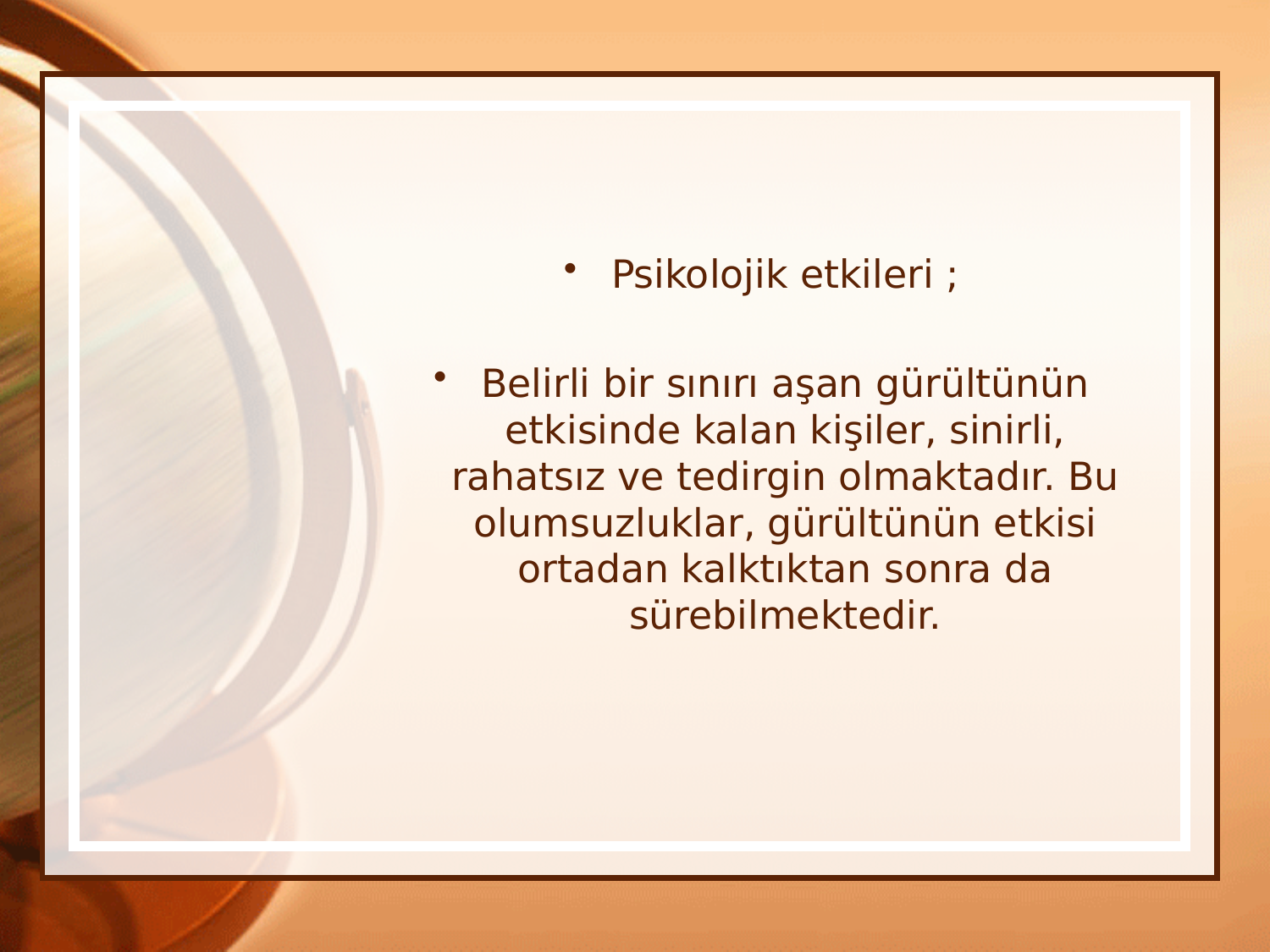

#
Psikolojik etkileri ;

Belirli bir sınırı aşan gürültünün etkisinde kalan kişiler, sinirli, rahatsız ve tedirgin olmaktadır. Bu olumsuzluklar, gürültünün etkisi ortadan kalktıktan sonra da sürebilmektedir.